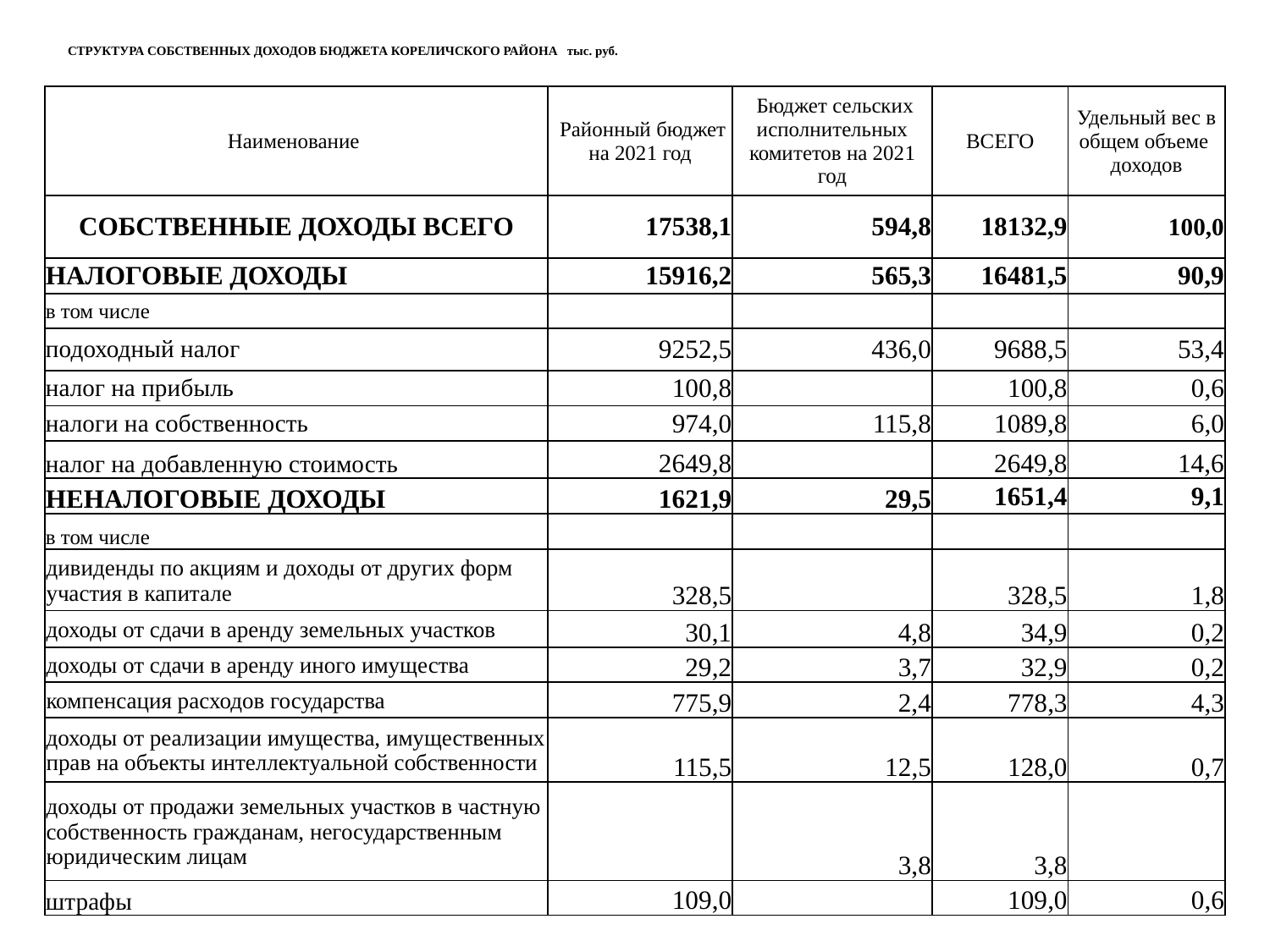

# СТРУКТУРА СОБСТВЕННЫХ ДОХОДОВ БЮДЖЕТА КОРЕЛИЧСКОГО РАЙОНА   тыс. руб.
| Наименование | Районный бюджет на 2021 год | Бюджет сельских исполнительных комитетов на 2021 год | ВСЕГО | Удельный вес в общем объеме доходов |
| --- | --- | --- | --- | --- |
| СОБСТВЕННЫЕ ДОХОДЫ ВСЕГО | 17538,1 | 594,8 | 18132,9 | 100,0 |
| НАЛОГОВЫЕ ДОХОДЫ | 15916,2 | 565,3 | 16481,5 | 90,9 |
| в том числе |  |  |  |  |
| подоходный налог | 9252,5 | 436,0 | 9688,5 | 53,4 |
| налог на прибыль | 100,8 |  | 100,8 | 0,6 |
| налоги на собственность | 974,0 | 115,8 | 1089,8 | 6,0 |
| налог на добавленную стоимость | 2649,8 |  | 2649,8 | 14,6 |
| НЕНАЛОГОВЫЕ ДОХОДЫ | 1621,9 | 29,5 | 1651,4 | 9,1 |
| в том числе |  |  |  |  |
| дивиденды по акциям и доходы от других форм участия в капитале | 328,5 |  | 328,5 | 1,8 |
| доходы от сдачи в аренду земельных участков | 30,1 | 4,8 | 34,9 | 0,2 |
| доходы от сдачи в аренду иного имущества | 29,2 | 3,7 | 32,9 | 0,2 |
| компенсация расходов государства | 775,9 | 2,4 | 778,3 | 4,3 |
| доходы от реализации имущества, имущественных прав на объекты интеллектуальной собственности | 115,5 | 12,5 | 128,0 | 0,7 |
| доходы от продажи земельных участков в частную собственность гражданам, негосударственным юридическим лицам |  | 3,8 | 3,8 |  |
| штрафы | 109,0 |  | 109,0 | 0,6 |